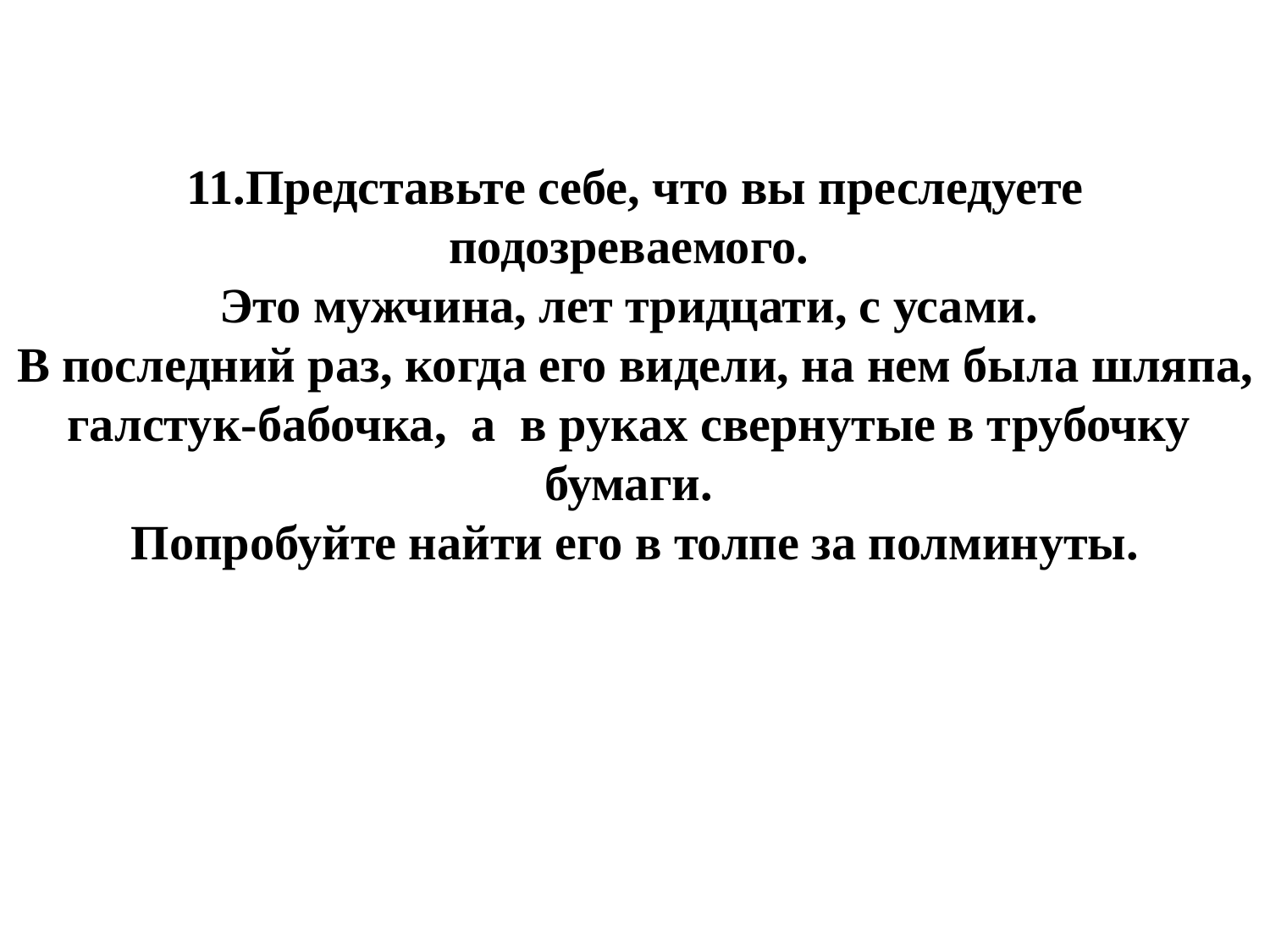

11.Представьте себе, что вы преследуете подозреваемого.
Это мужчина, лет тридцати, с усами.
В последний раз, когда его видели, на нем была шляпа,
галстук-бабочка,  а  в руках свернутые в трубочку
бумаги.
Попробуйте найти его в толпе за полминуты.